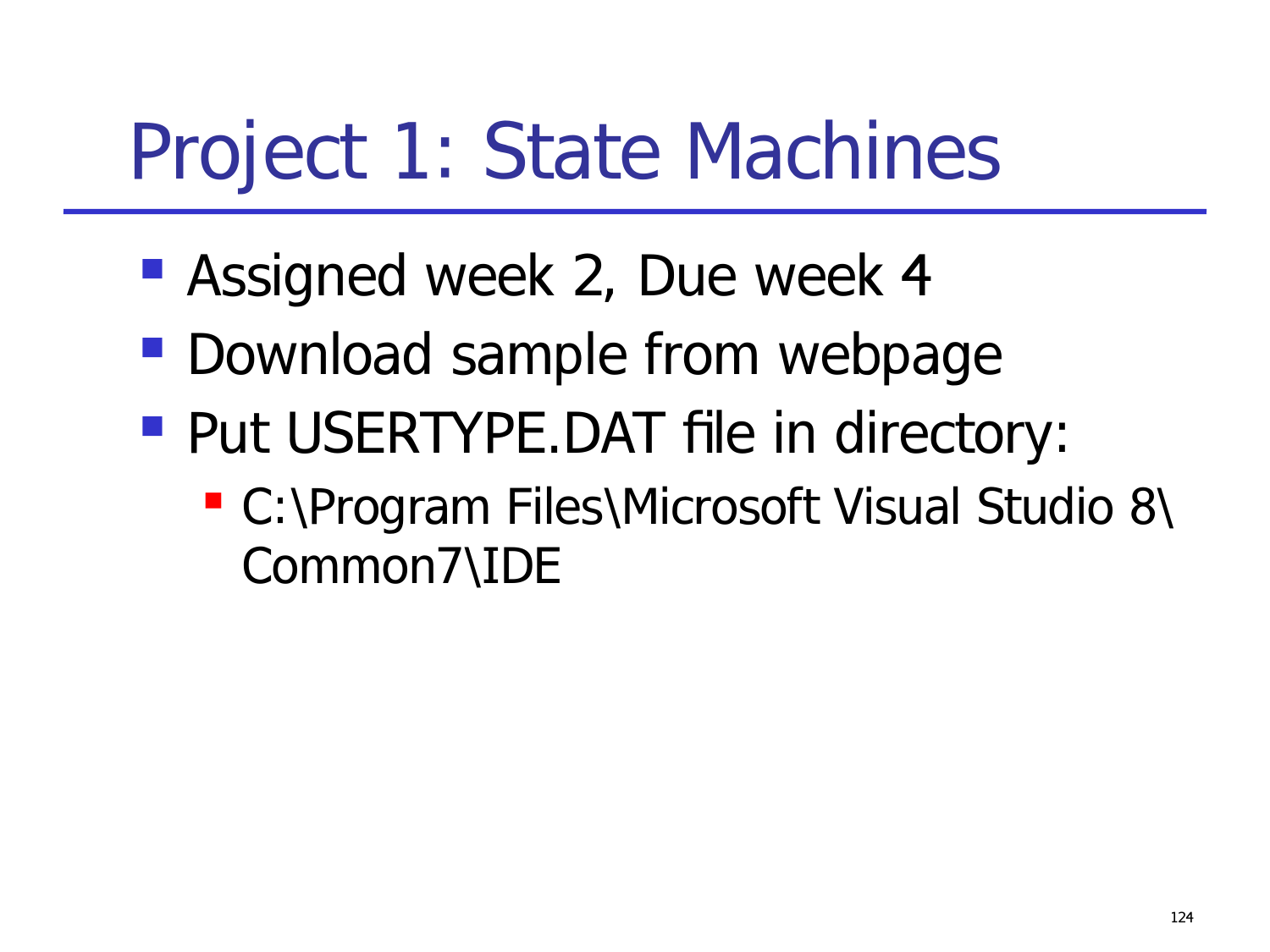

# Project 1: State Machines
Assigned week 2, Due week 4
Download sample from webpage
Put USERTYPE.DAT file in directory:
C:\Program Files\Microsoft Visual Studio 8\Common7\IDE
124